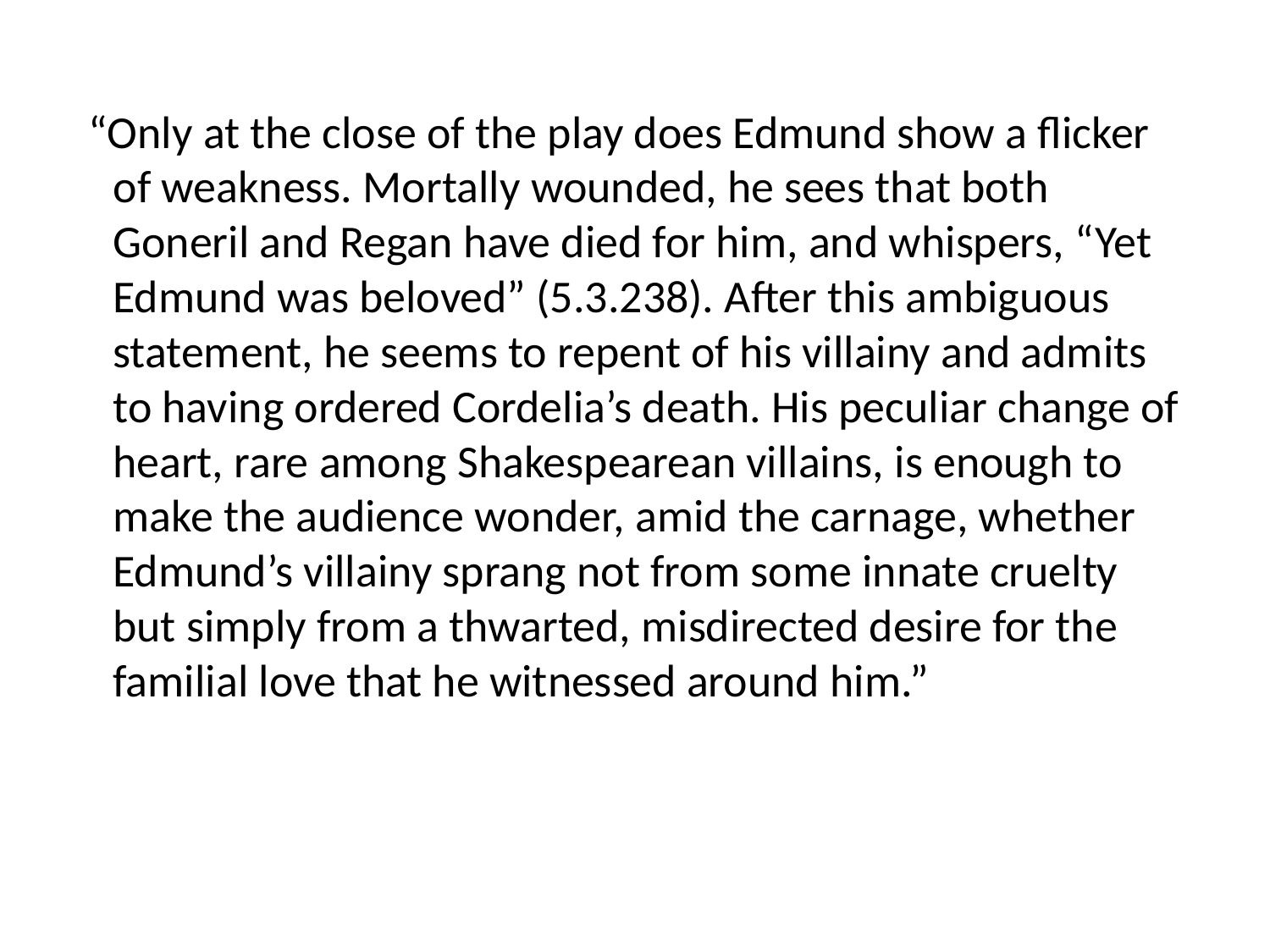

“Only at the close of the play does Edmund show a flicker of weakness. Mortally wounded, he sees that both Goneril and Regan have died for him, and whispers, “Yet Edmund was beloved” (5.3.238). After this ambiguous statement, he seems to repent of his villainy and admits to having ordered Cordelia’s death. His peculiar change of heart, rare among Shakespearean villains, is enough to make the audience wonder, amid the carnage, whether Edmund’s villainy sprang not from some innate cruelty but simply from a thwarted, misdirected desire for the familial love that he witnessed around him.”